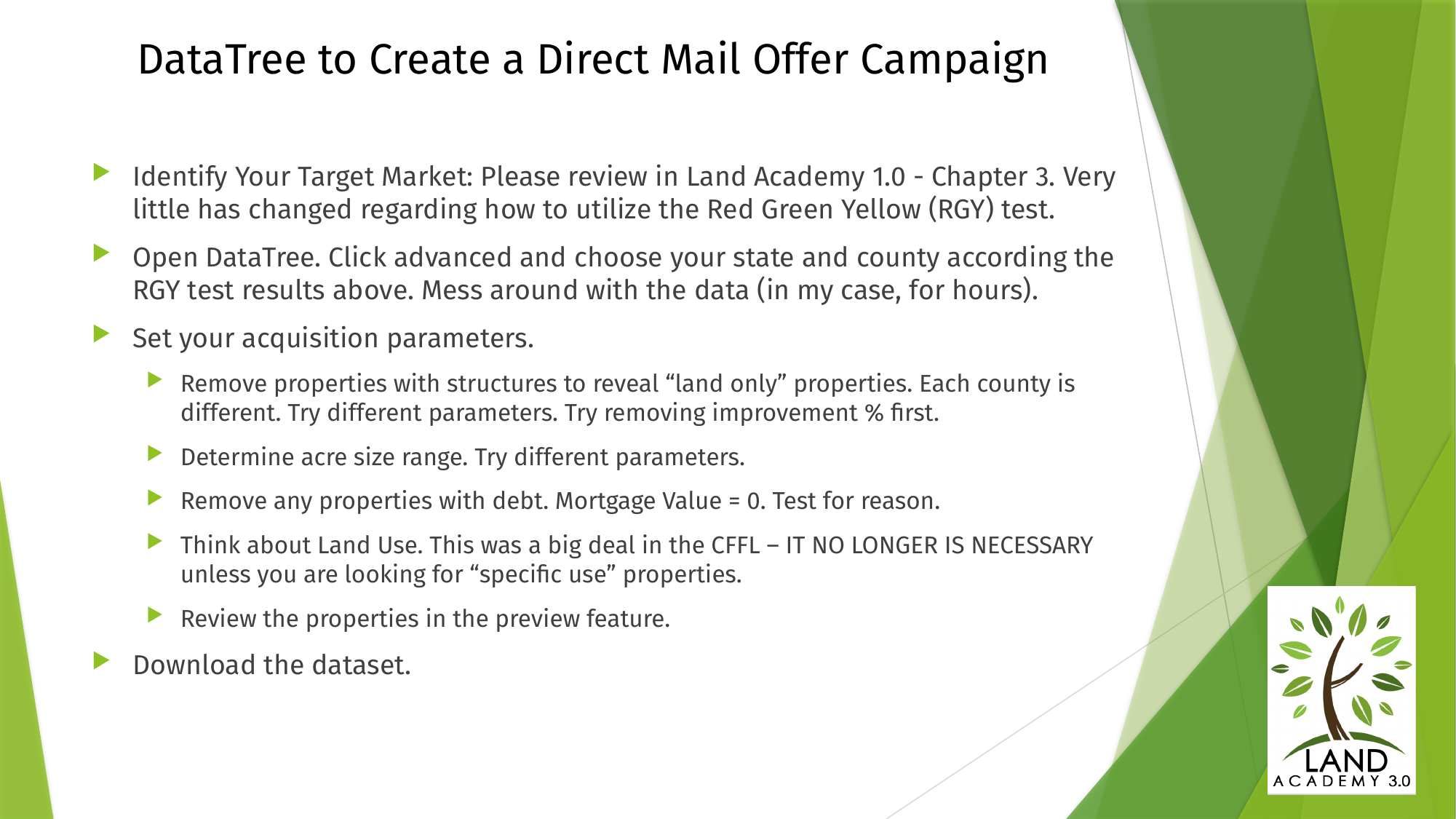

# DataTree to Create a Direct Mail Offer Campaign
Identify Your Target Market: Please review in Land Academy 1.0 - Chapter 3. Very little has changed regarding how to utilize the Red Green Yellow (RGY) test.
Open DataTree. Click advanced and choose your state and county according the RGY test results above. Mess around with the data (in my case, for hours).
Set your acquisition parameters.
Remove properties with structures to reveal “land only” properties. Each county is different. Try different parameters. Try removing improvement % first.
Determine acre size range. Try different parameters.
Remove any properties with debt. Mortgage Value = 0. Test for reason.
Think about Land Use. This was a big deal in the CFFL – IT NO LONGER IS NECESSARY unless you are looking for “specific use” properties.
Review the properties in the preview feature.
Download the dataset.